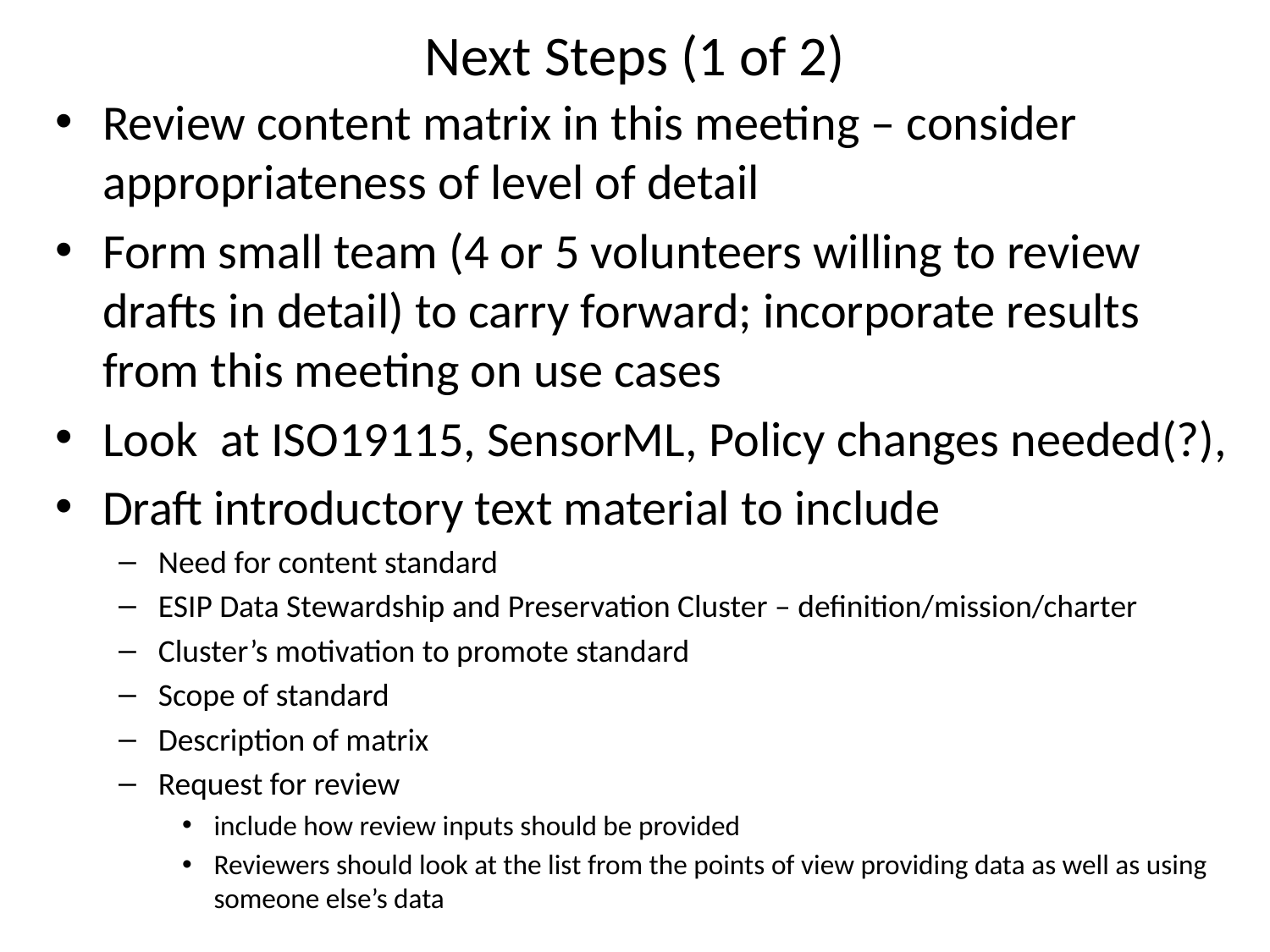

# Next Steps (1 of 2)
Review content matrix in this meeting – consider appropriateness of level of detail
Form small team (4 or 5 volunteers willing to review drafts in detail) to carry forward; incorporate results from this meeting on use cases
Look  at ISO19115, SensorML, Policy changes needed(?),
Draft introductory text material to include
Need for content standard
ESIP Data Stewardship and Preservation Cluster – definition/mission/charter
Cluster’s motivation to promote standard
Scope of standard
Description of matrix
Request for review
include how review inputs should be provided
Reviewers should look at the list from the points of view providing data as well as using someone else’s data